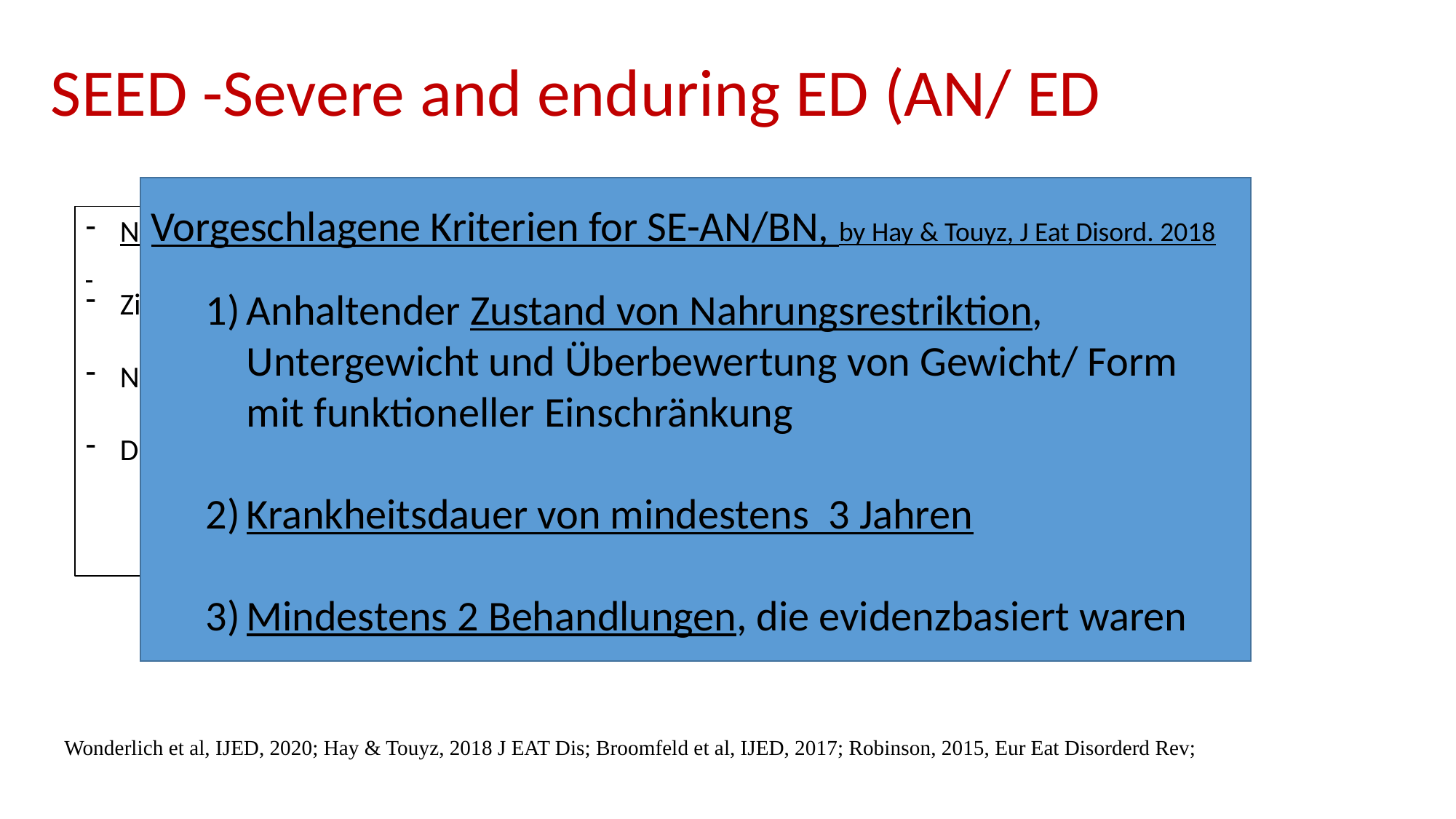

# SEED -Severe and enduring ED (AN/ ED
Vorgeschlagene Kriterien for SE-AN/BN, by Hay & Touyz, J Eat Disord. 2018

Anhaltender Zustand von Nahrungsrestriktion, Untergewicht und Überbewertung von Gewicht/ Form mit funktioneller Einschränkung

Krankheitsdauer von mindestens  3 Jahren

Mindestens 2 Behandlungen, die evidenzbasiert waren
Noch keine eigene Diagnose

Ziel ist Subkategorie in DSM/ ICD

Neuer Begriff im Kontext von Anorexia nervosa und Bulimia nervosa

Differenzierung von schweren und chronischen Verläufen

Wonderlich et al, IJED, 2020; Hay & Touyz, 2018 J EAT Dis; Broomfeld et al, IJED, 2017; Robinson, 2015, Eur Eat Disorderd Rev;